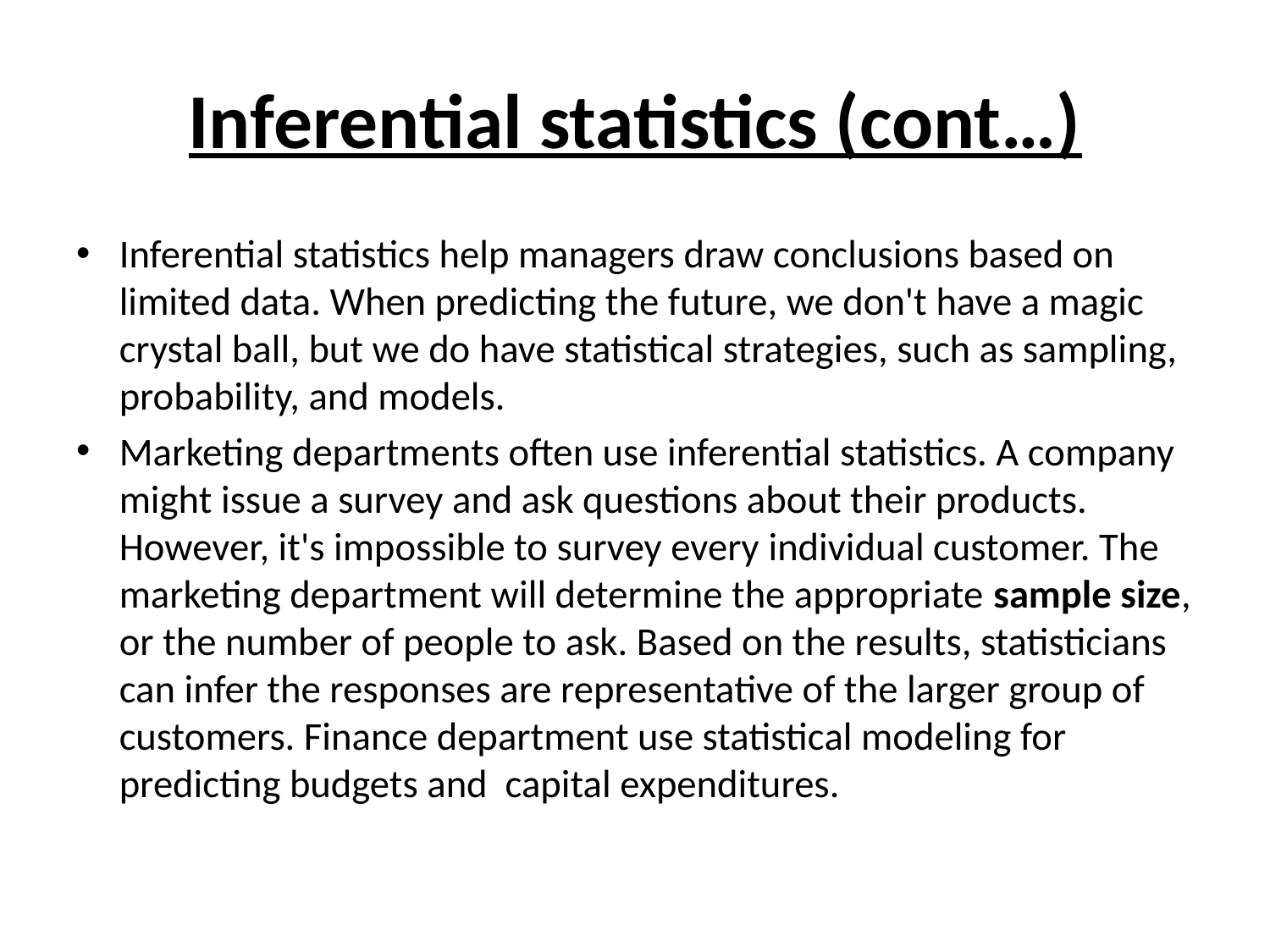

# Inferential statistics (cont…)
Inferential statistics help managers draw conclusions based on limited data. When predicting the future, we don't have a magic crystal ball, but we do have statistical strategies, such as sampling, probability, and models.
Marketing departments often use inferential statistics. A company might issue a survey and ask questions about their products. However, it's impossible to survey every individual customer. The marketing department will determine the appropriate sample size, or the number of people to ask. Based on the results, statisticians can infer the responses are representative of the larger group of customers. Finance department use statistical modeling for predicting budgets and  capital expenditures.